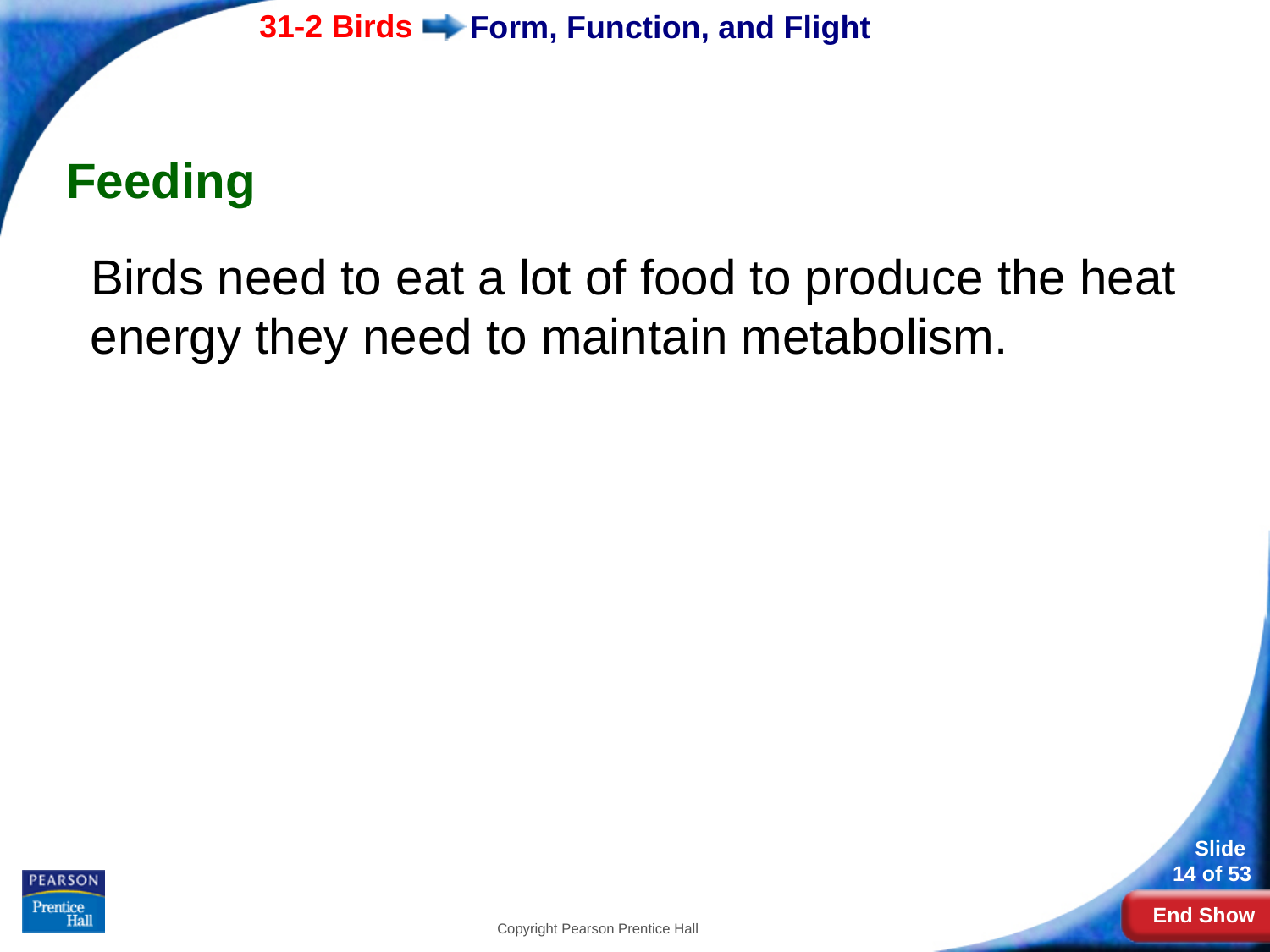

# Form, Function, and Flight
Feeding
Birds need to eat a lot of food to produce the heat energy they need to maintain metabolism.
Copyright Pearson Prentice Hall